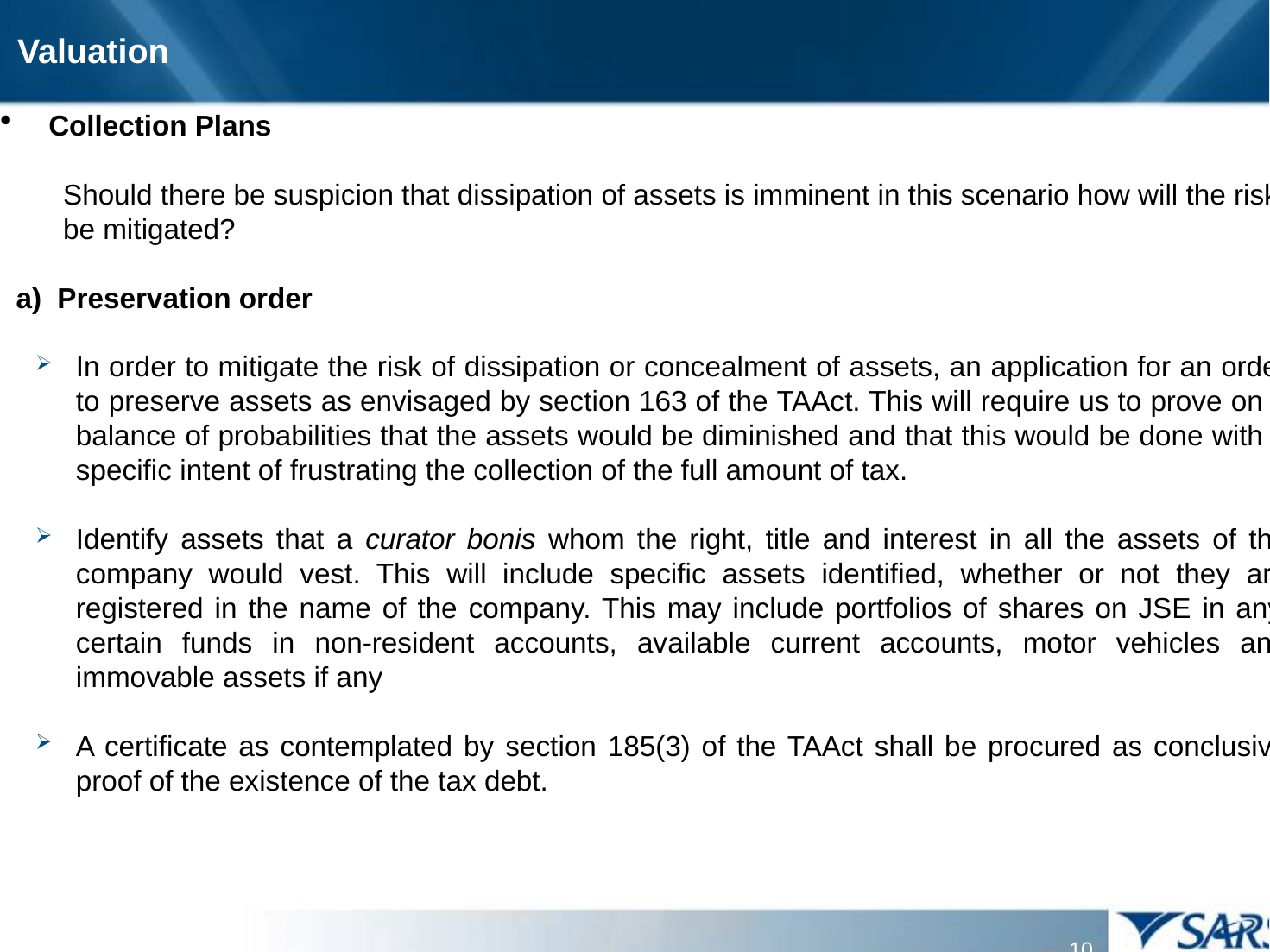

# Valuation
Collection Plans

	Should there be suspicion that dissipation of assets is imminent in this scenario how will the risk be mitigated?

  a)  Preservation order

In order to mitigate the risk of dissipation or concealment of assets, an application for an order to preserve assets as envisaged by section 163 of the TAAct. This will require us to prove on a balance of probabilities that the assets would be diminished and that this would be done with a specific intent of frustrating the collection of the full amount of tax.

Identify assets that a curator bonis whom the right, title and interest in all the assets of the company would vest. This will include specific assets identified, whether or not they are registered in the name of the company. This may include portfolios of shares on JSE in any, certain funds in non-resident accounts, available current accounts, motor vehicles and immovable assets if any

A certificate as contemplated by section 185(3) of the TAAct shall be procured as conclusive proof of the existence of the tax debt.
10